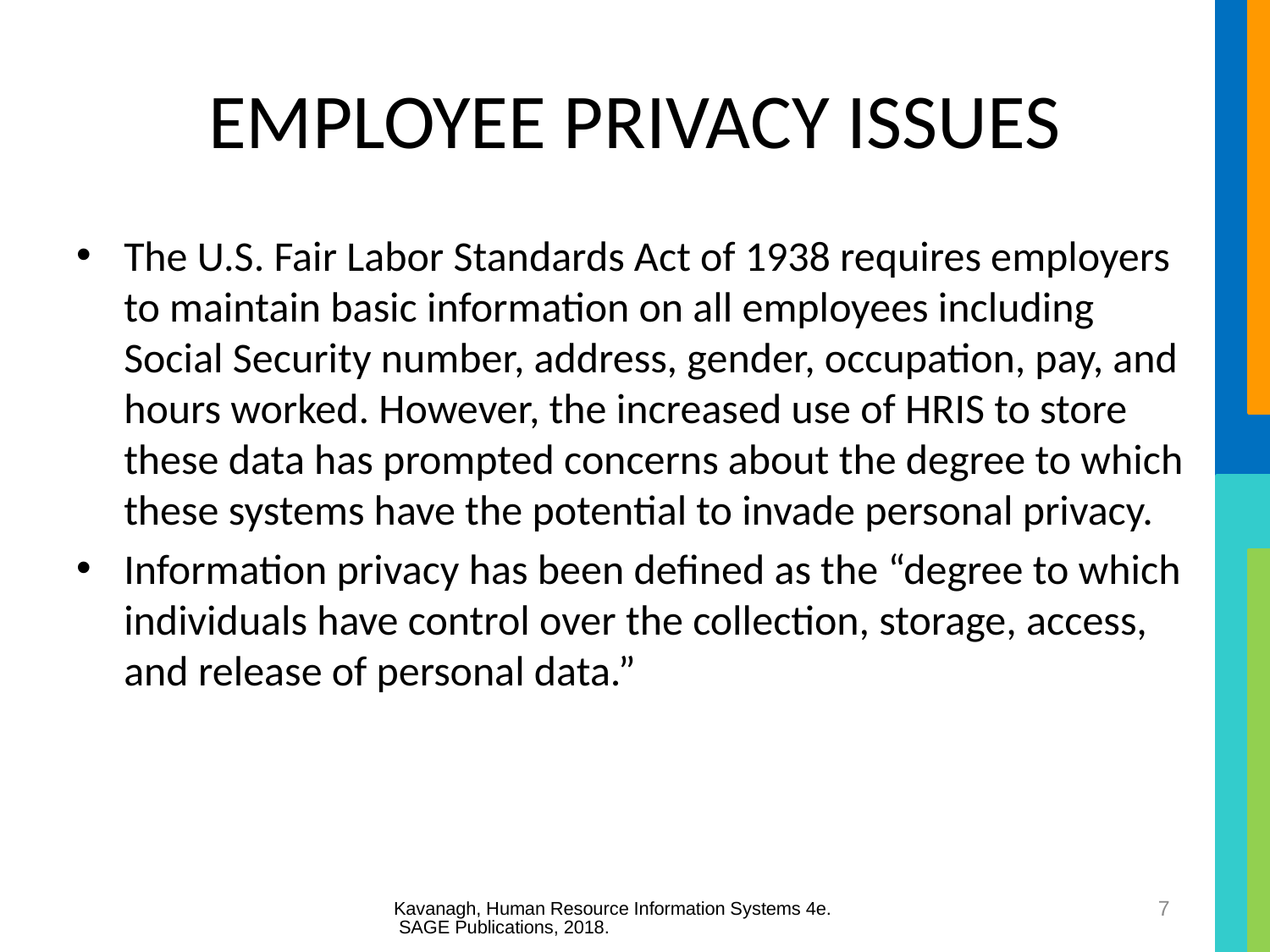

# EMPLOYEE PRIVACY ISSUES
The U.S. Fair Labor Standards Act of 1938 requires employers to maintain basic information on all employees including Social Security number, address, gender, occupation, pay, and hours worked. However, the increased use of HRIS to store these data has prompted concerns about the degree to which these systems have the potential to invade personal privacy.
Information privacy has been defined as the “degree to which individuals have control over the collection, storage, access, and release of personal data.”
Kavanagh, Human Resource Information Systems 4e. SAGE Publications, 2018.
7